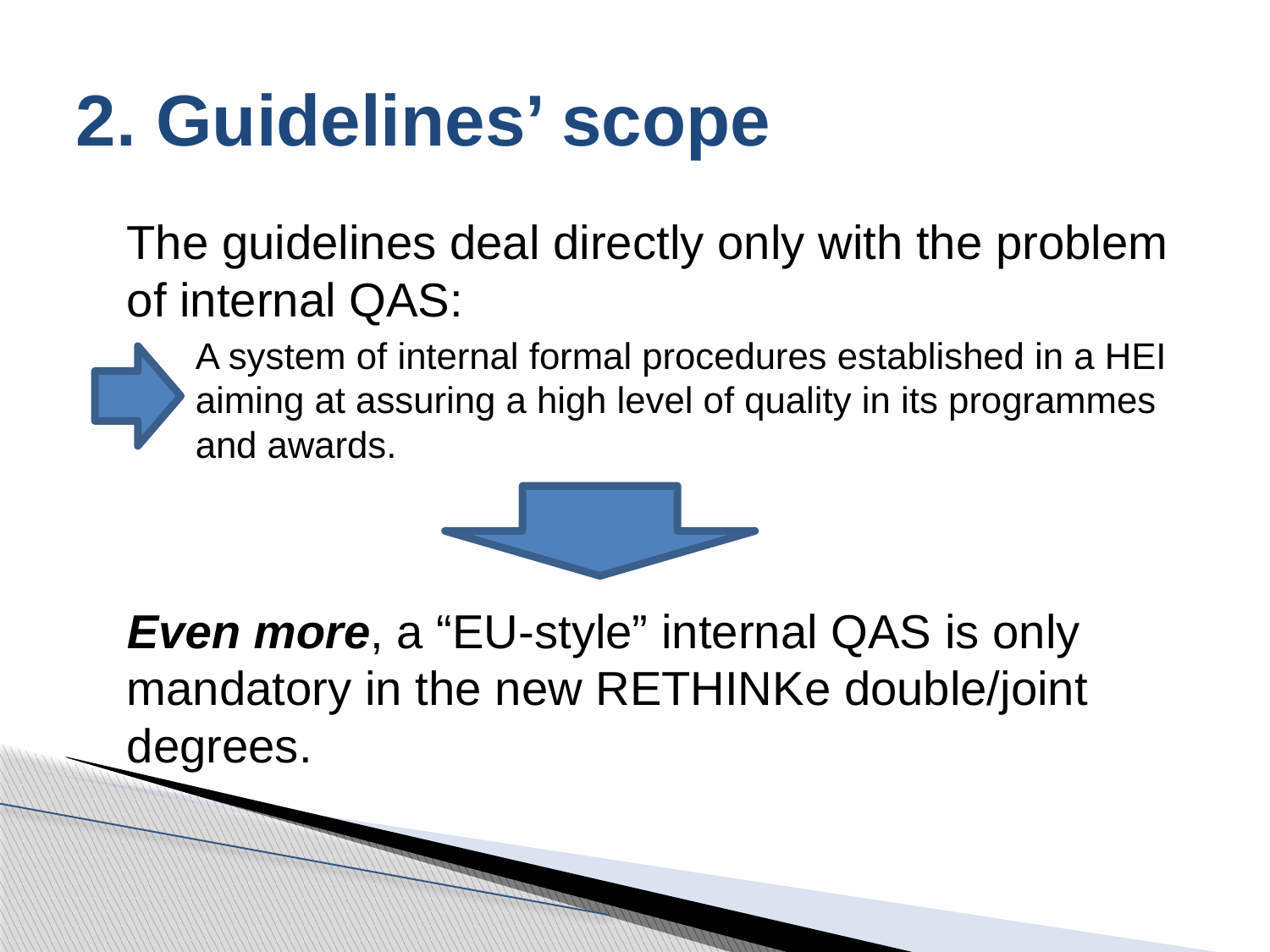

# 2. Guidelines’ scope
	The guidelines deal directly only with the problem of internal QAS:
	A system of internal formal procedures established in a HEI aiming at assuring a high level of quality in its programmes and awards.

	Even more, a “EU-style” internal QAS is only mandatory in the new RETHINKe double/joint degrees.